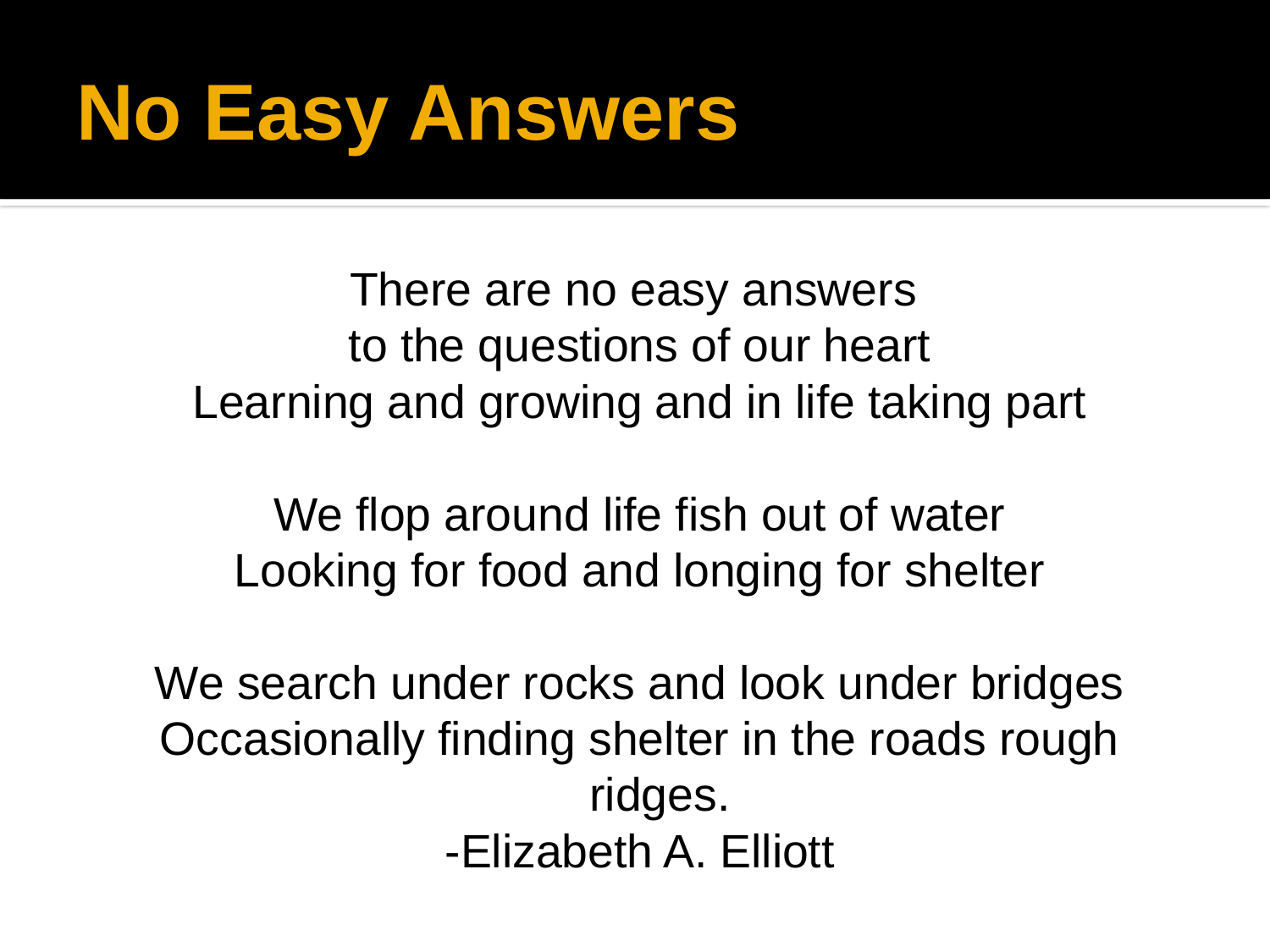

# No Easy Answers
There are no easy answers
to the questions of our heart
Learning and growing and in life taking part

We flop around life fish out of water
Looking for food and longing for shelter

We search under rocks and look under bridges
Occasionally finding shelter in the roads rough ridges.
-Elizabeth A. Elliott